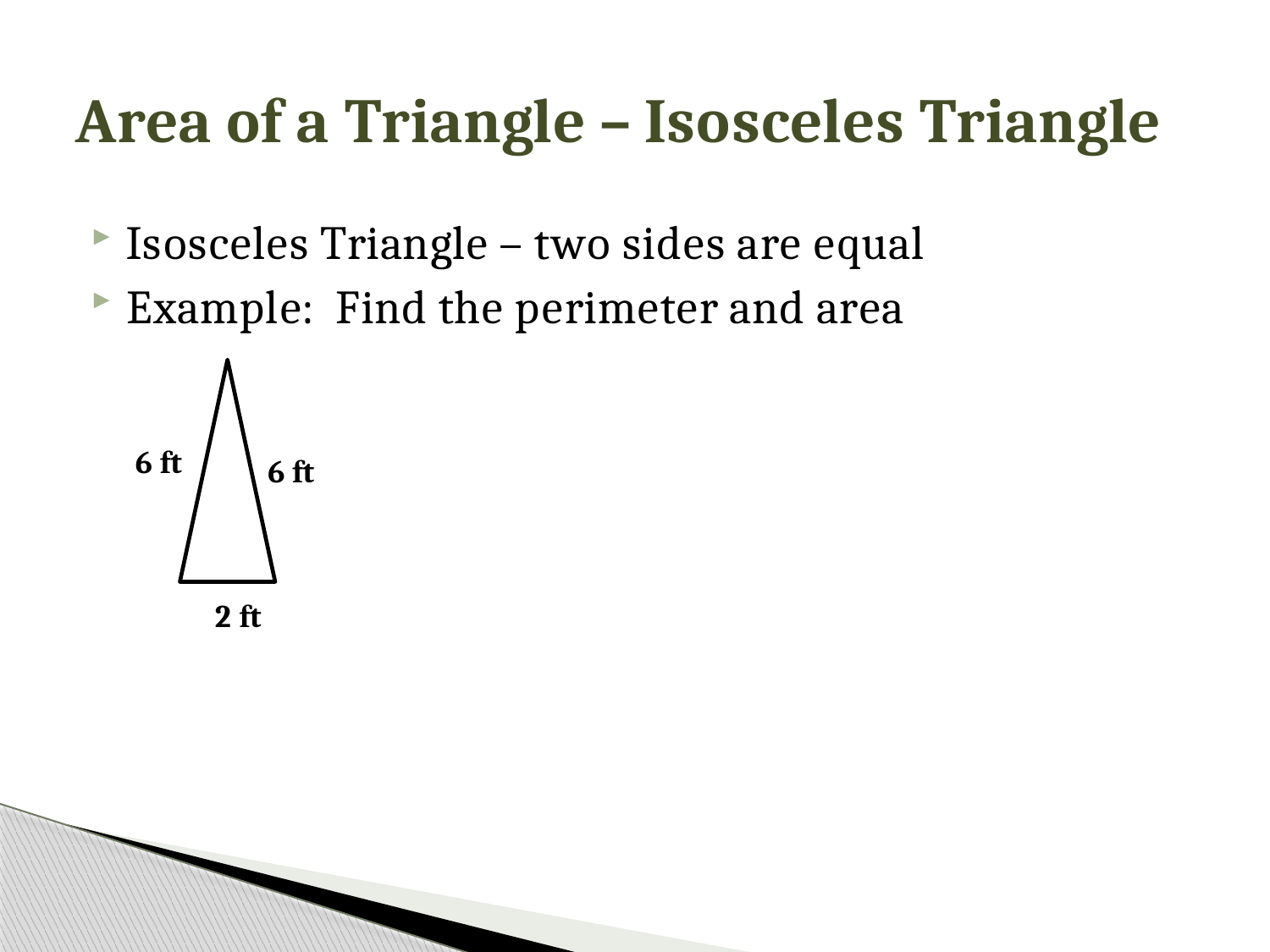

# Area of a Triangle – Isosceles Triangle
Isosceles Triangle – two sides are equal
Example:  Find the perimeter and area

6 ft
6 ft
2 ft